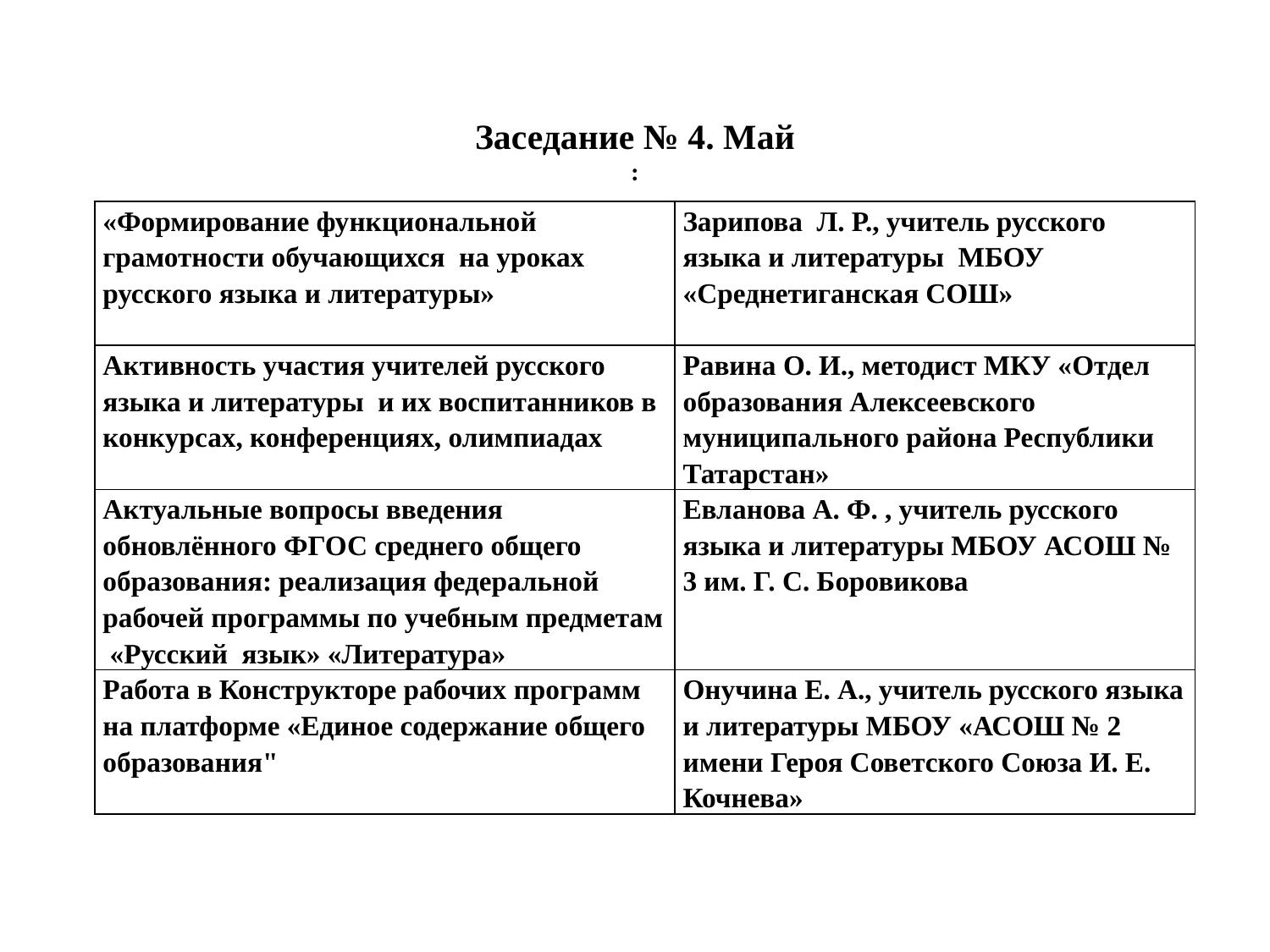

Заседание № 4. Май
:
| «Формирование функциональной грамотности обучающихся на уроках русского языка и литературы» | Зарипова Л. Р., учитель русского языка и литературы МБОУ «Среднетиганская СОШ» |
| --- | --- |
| Активность участия учителей русского языка и литературы и их воспитанников в конкурсах, конференциях, олимпиадах | Равина О. И., методист МКУ «Отдел образования Алексеевского муниципального района Республики Татарстан» |
| Актуальные вопросы введения обновлённого ФГОС среднего общего образования: реализация федеральной рабочей программы по учебным предметам «Русский язык» «Литература» | Евланова А. Ф. , учитель русского языка и литературы МБОУ АСОШ № 3 им. Г. С. Боровикова |
| Работа в Конструкторе рабочих программ на платформе «Единое содержание общего образования" | Онучина Е. А., учитель русского языка и литературы МБОУ «АСОШ № 2 имени Героя Советского Союза И. Е. Кочнева» |